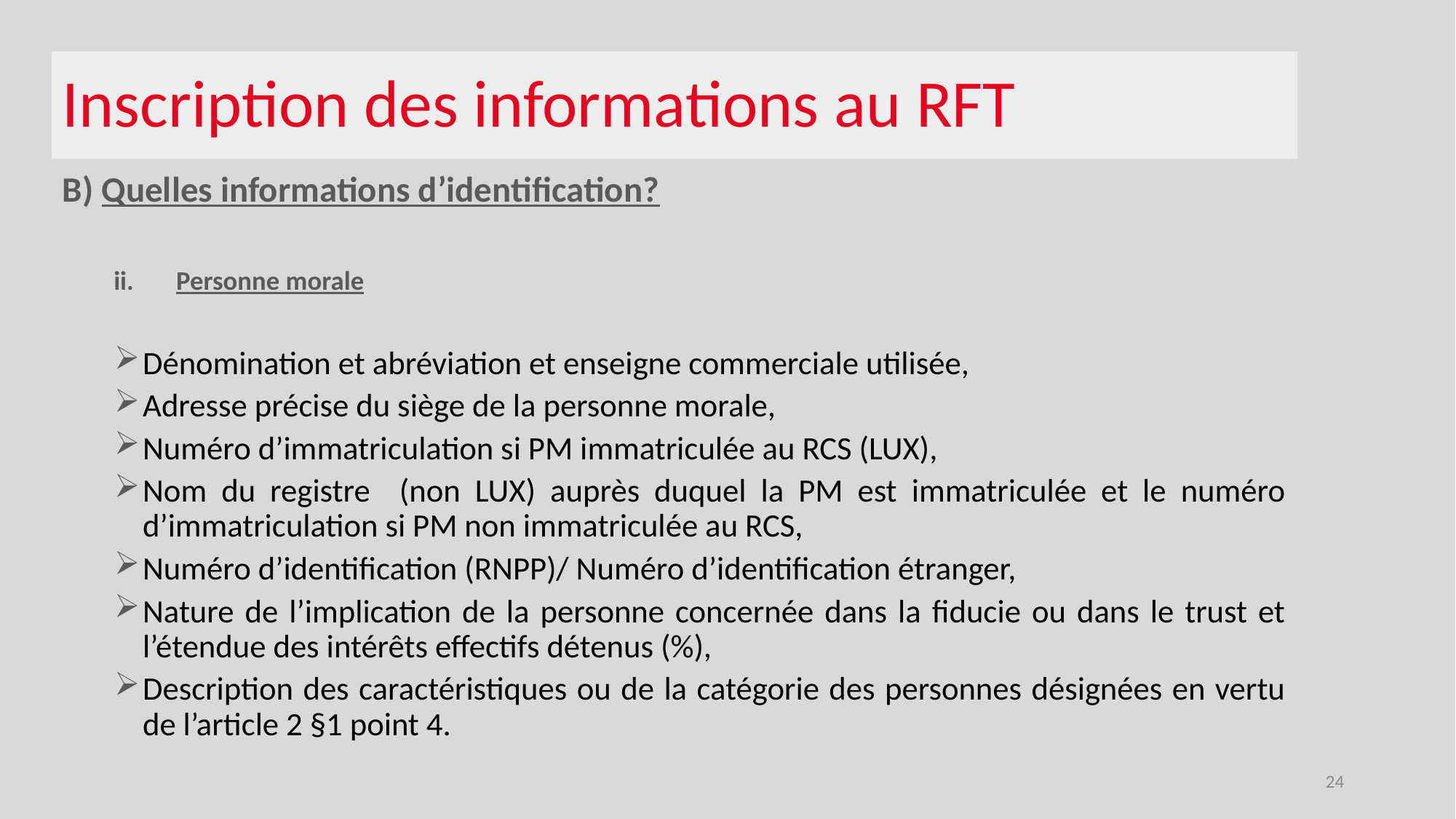

# Inscription des informations au RFT
B) Quelles informations d’identification?

Personne morale

Dénomination et abréviation et enseigne commerciale utilisée,
Adresse précise du siège de la personne morale,
Numéro d’immatriculation si PM immatriculée au RCS (LUX),
Nom du registre  (non LUX) auprès duquel la PM est immatriculée et le numéro d’immatriculation si PM non immatriculée au RCS,
Numéro d’identification (RNPP)/ Numéro d’identification étranger,
Nature de l’implication de la personne concernée dans la fiducie ou dans le trust et l’étendue des intérêts effectifs détenus (%),
Description des caractéristiques ou de la catégorie des personnes désignées en vertu de l’article 2 §1 point 4.

24